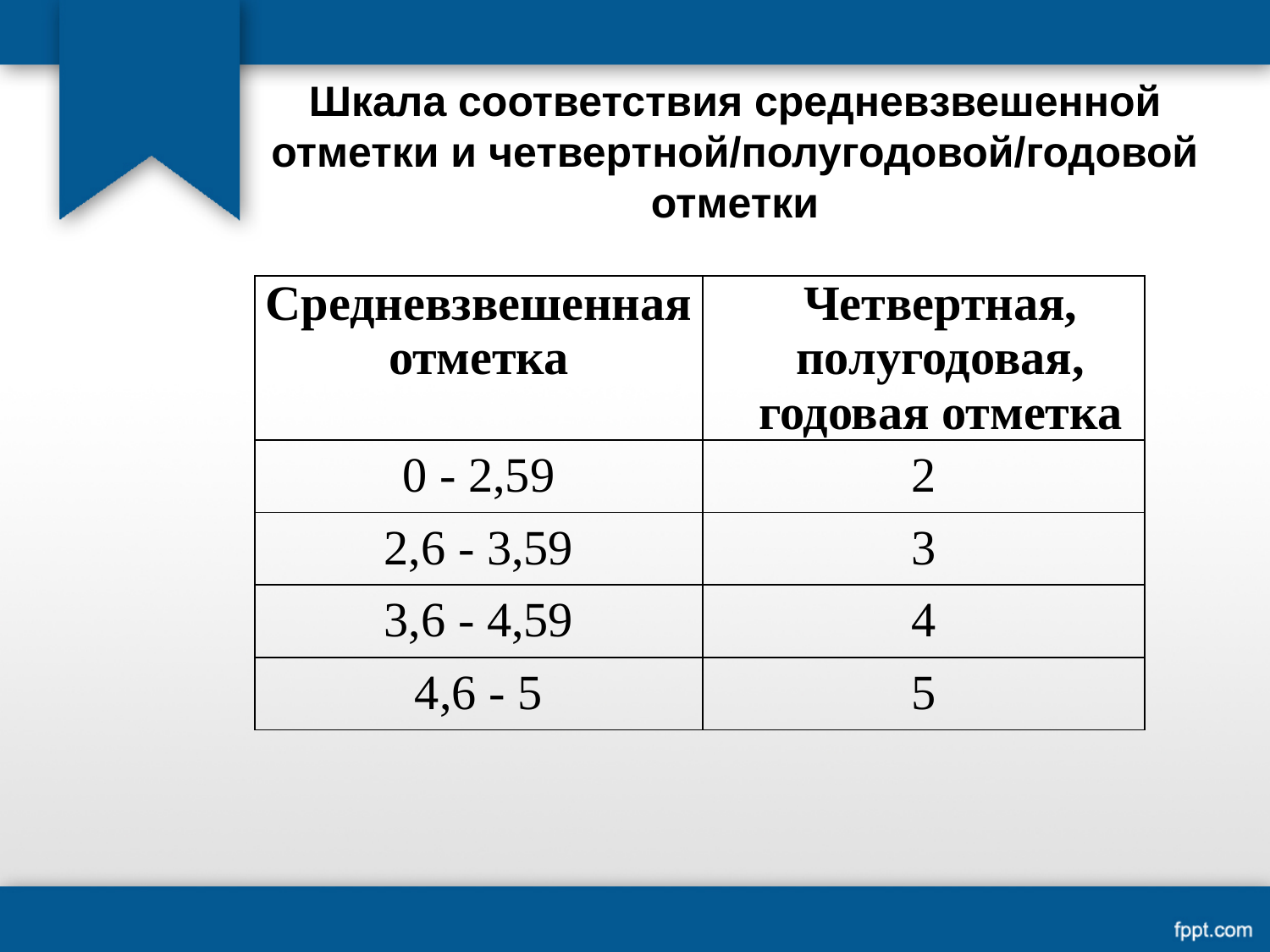

# Шкала соответствия средневзвешенной отметки и четвертной/полугодовой/годовой отметки
| Средневзвешенная отметка | Четвертная, полугодовая, годовая отметка |
| --- | --- |
| 0 - 2,59 | 2 |
| 2,6 - 3,59 | 3 |
| 3,6 - 4,59 | 4 |
| 4,6 - 5 | 5 |